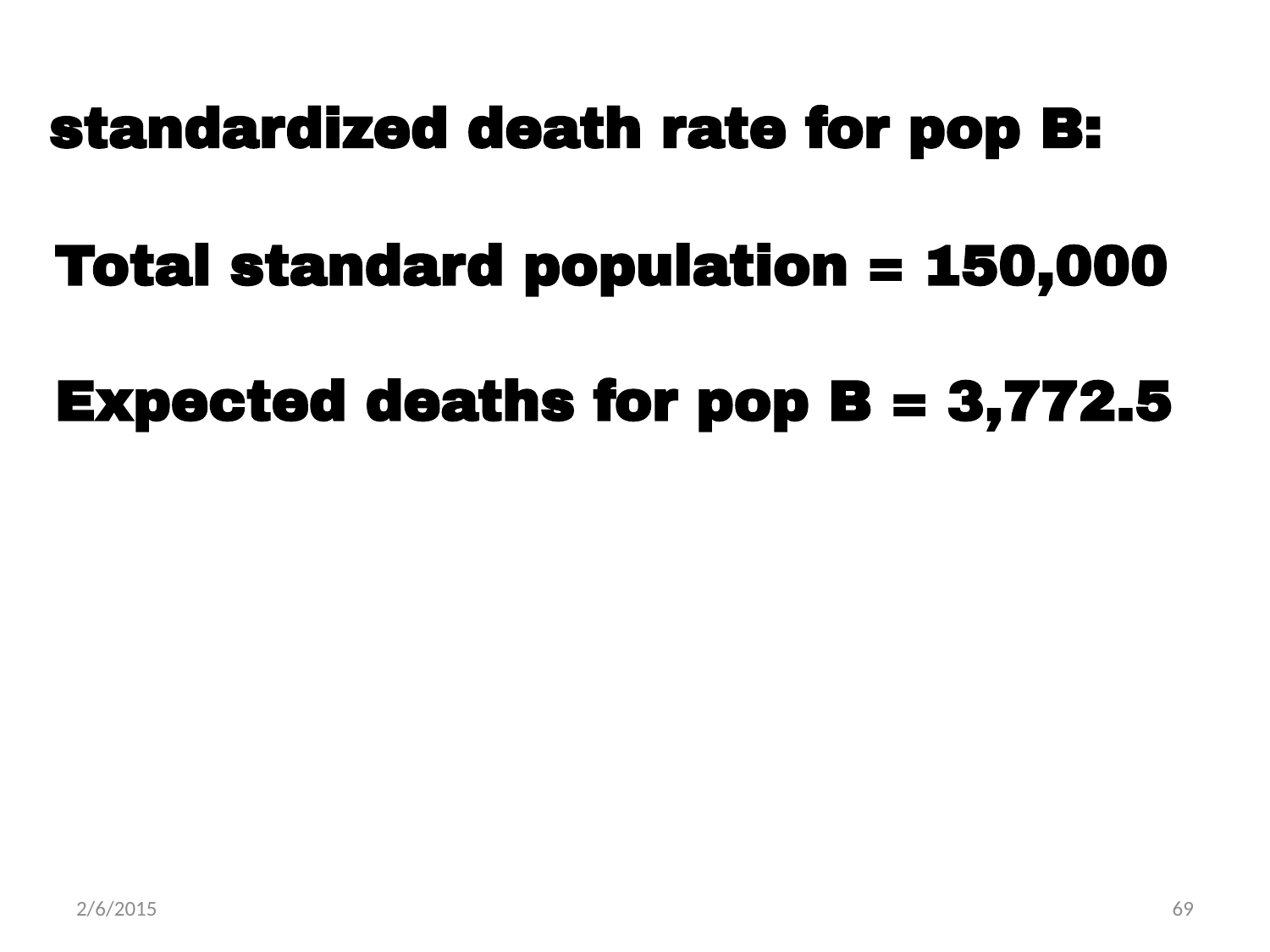

standardized death rate for pop B:
Total standard population = 150,000

Expected deaths for pop B = 3,772.5

2/6/2015
69